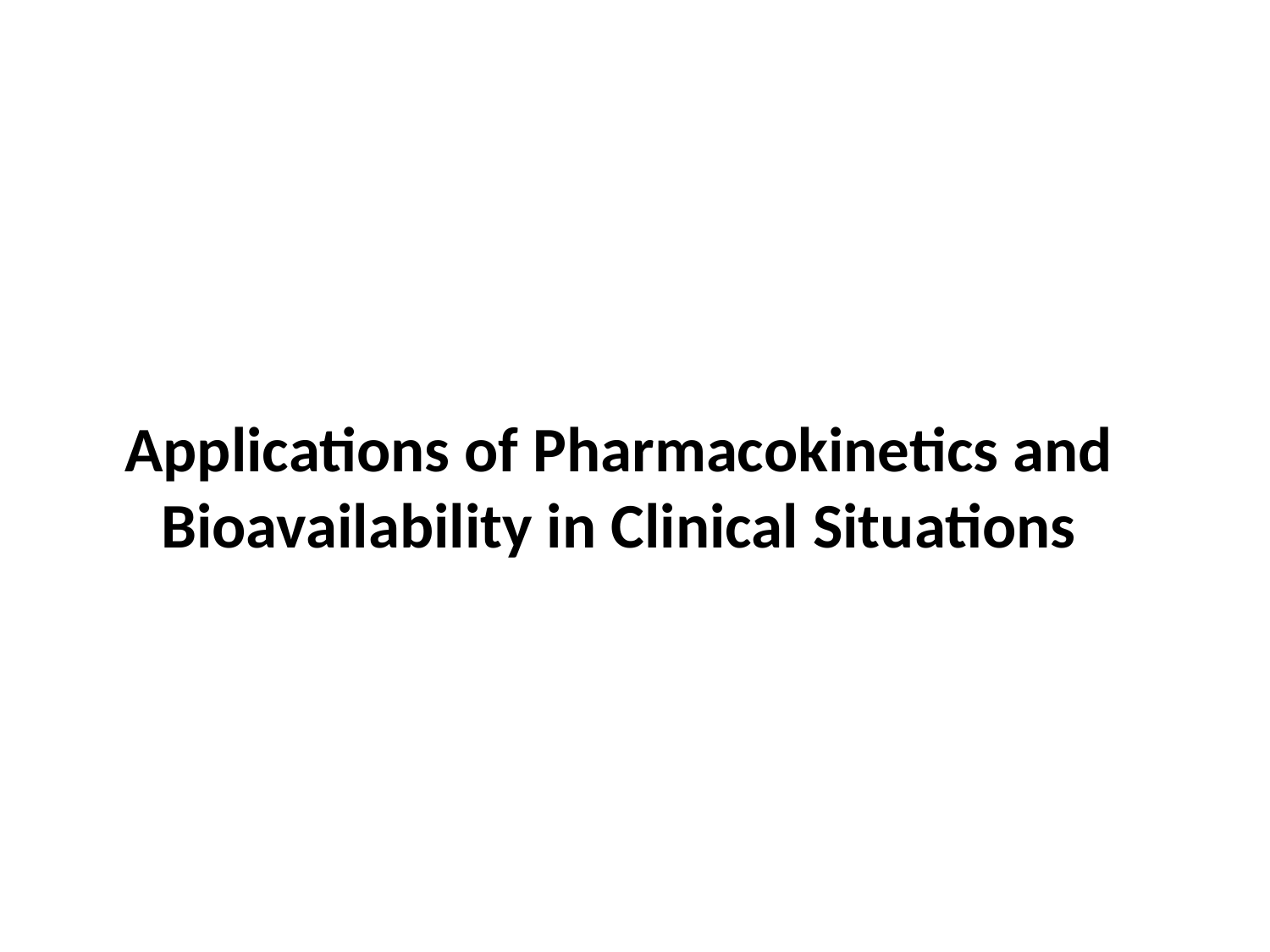

Applications of Pharmacokinetics and Bioavailability in Clinical Situations